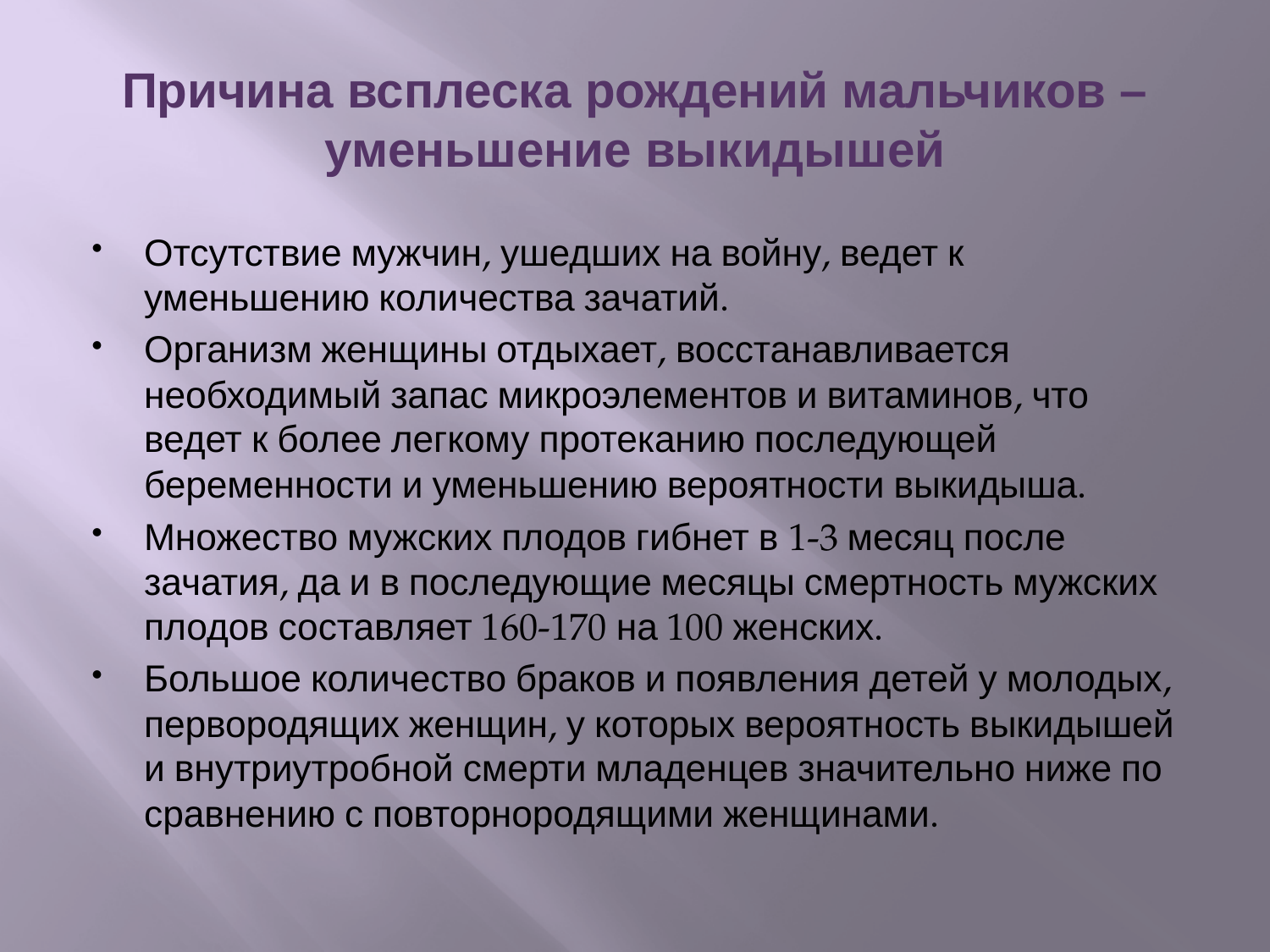

# Причина всплеска рождений мальчиков – уменьшение выкидышей
Отсутствие мужчин, ушедших на войну, ведет к уменьшению количества зачатий.
Организм женщины отдыхает, восстанавливается необходимый запас микроэлементов и витаминов, что ведет к более легкому протеканию последующей беременности и уменьшению вероятности выкидыша.
Множество мужских плодов гибнет в 1-3 месяц после зачатия, да и в последующие месяцы смертность мужских плодов составляет 160-170 на 100 женских.
Большое количество браков и появления детей у молодых, первородящих женщин, у которых вероятность выкидышей и внутриутробной смерти младенцев значительно ниже по сравнению с повторнородящими женщинами.